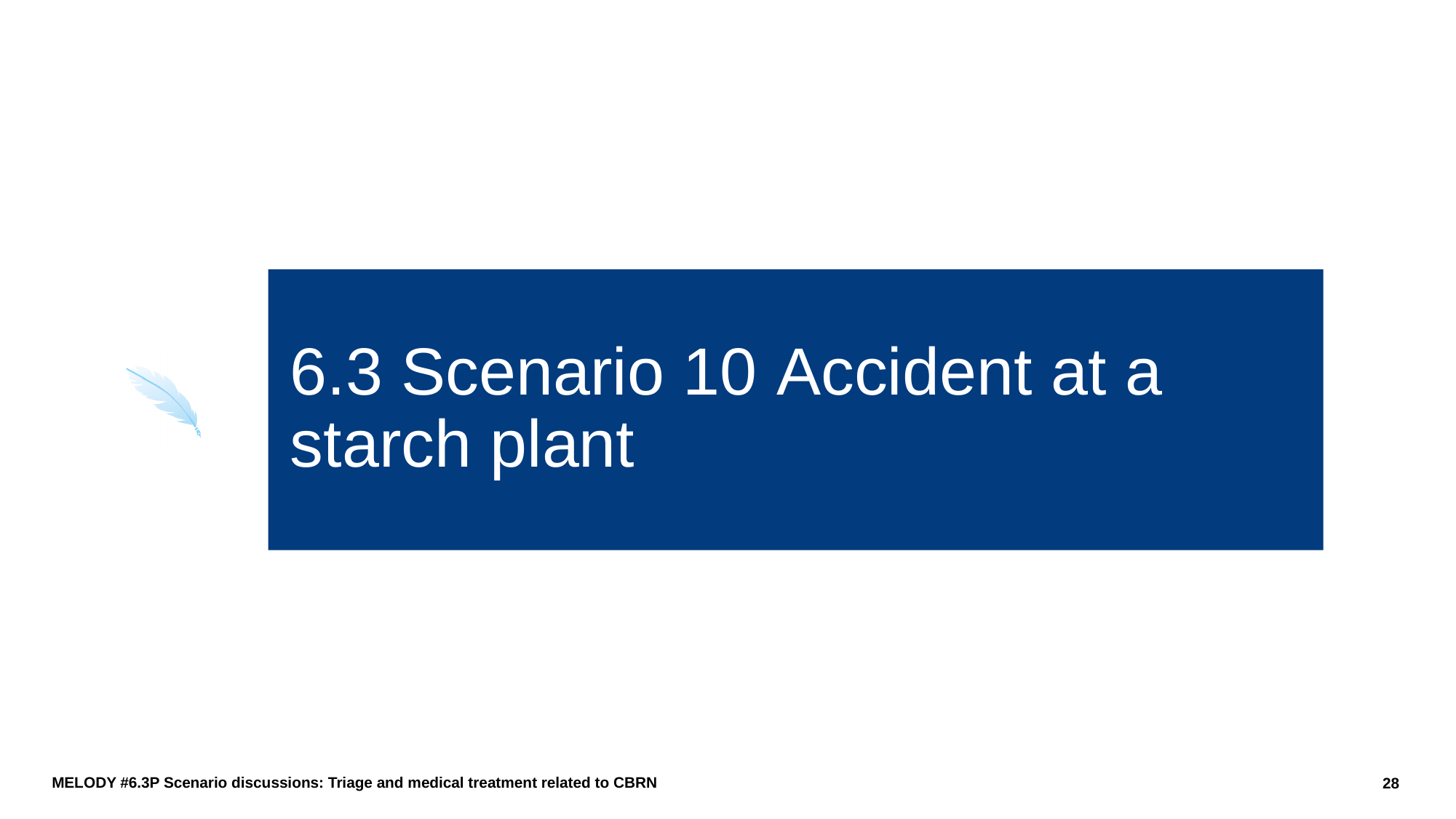

# 6.3 Scenario 10 Accident at a starch plant
MELODY #6.3P Scenario discussions: Triage and medical treatment related to CBRN
28